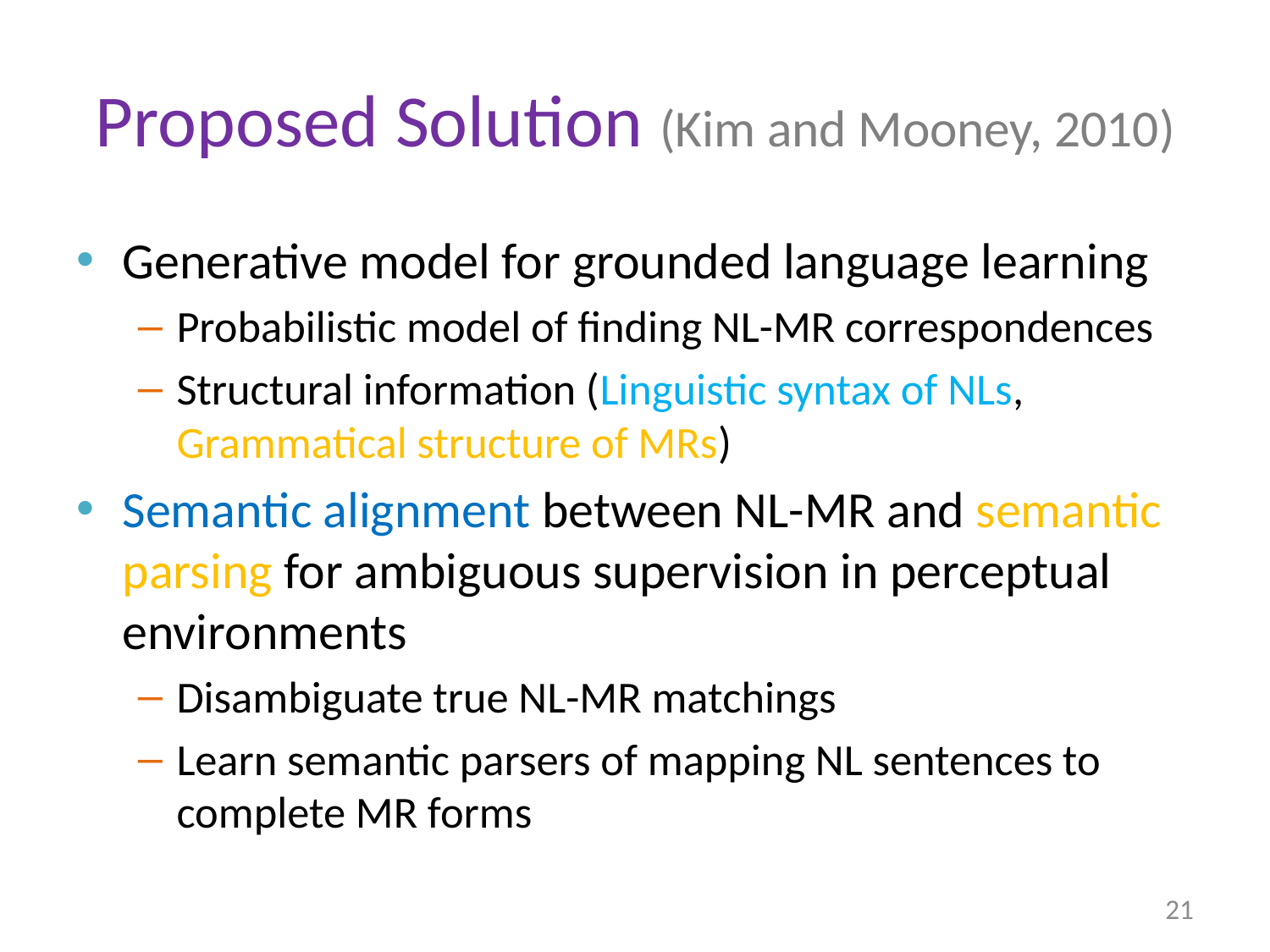

# Proposed Solution (Kim and Mooney, 2010)
Generative model for grounded language learning
Probabilistic model of finding NL-MR correspondences
Structural information (Linguistic syntax of NLs, Grammatical structure of MRs)
Semantic alignment between NL-MR and semantic parsing for ambiguous supervision in perceptual environments
Disambiguate true NL-MR matchings
Learn semantic parsers of mapping NL sentences to complete MR forms
21